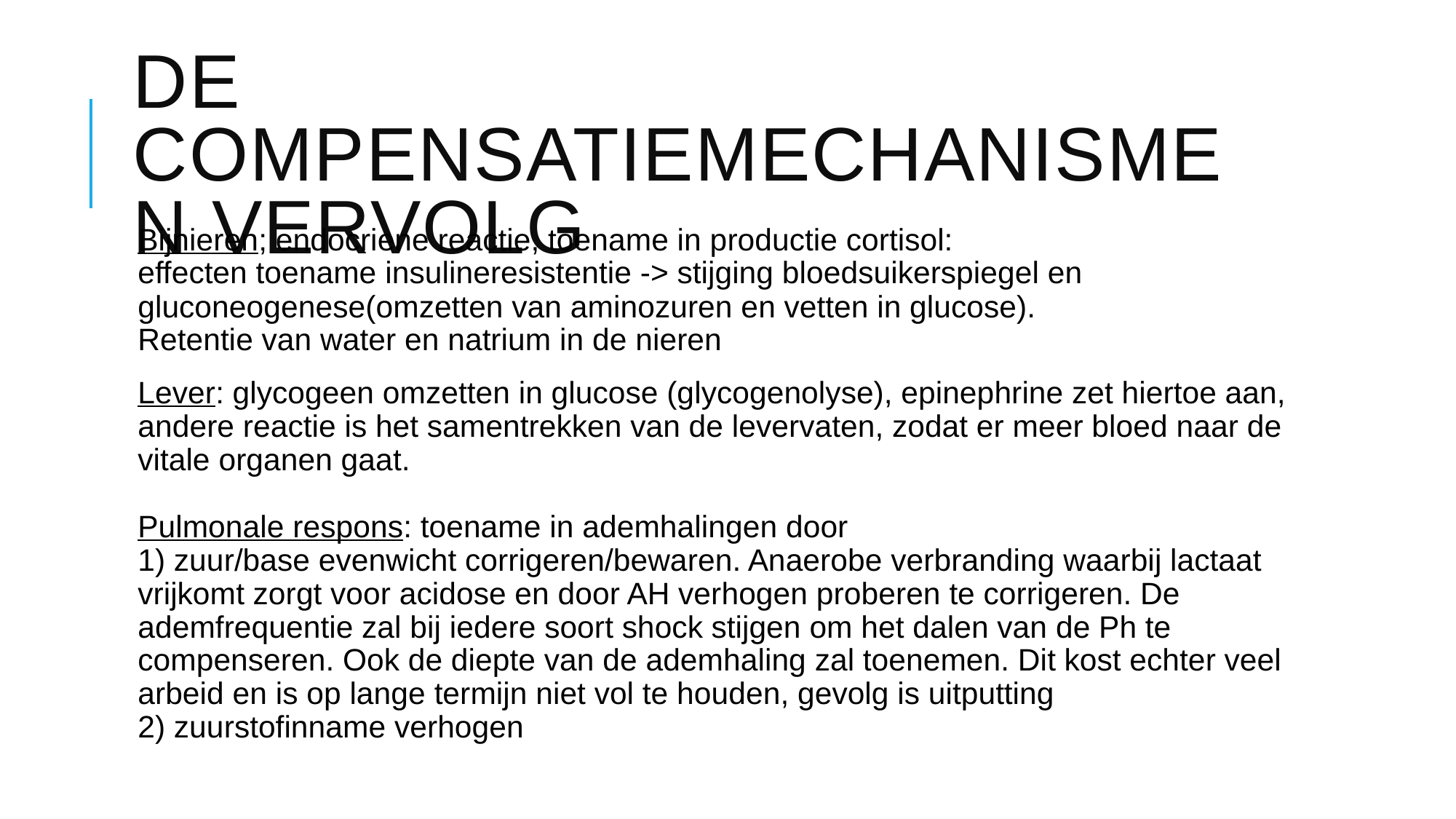

# De compensatiemechanismen vervolg
Bijnieren; endocriene reactie, toename in productie cortisol:
effecten toename insulineresistentie -> stijging bloedsuikerspiegel en gluconeogenese(omzetten van aminozuren en vetten in glucose).
Retentie van water en natrium in de nieren
Lever: glycogeen omzetten in glucose (glycogenolyse), epinephrine zet hiertoe aan, andere reactie is het samentrekken van de levervaten, zodat er meer bloed naar de vitale organen gaat.
Pulmonale respons: toename in ademhalingen door
1) zuur/base evenwicht corrigeren/bewaren. Anaerobe verbranding waarbij lactaat vrijkomt zorgt voor acidose en door AH verhogen proberen te corrigeren. De ademfrequentie zal bij iedere soort shock stijgen om het dalen van de Ph te compenseren. Ook de diepte van de ademhaling zal toenemen. Dit kost echter veel arbeid en is op lange termijn niet vol te houden, gevolg is uitputting
2) zuurstofinname verhogen